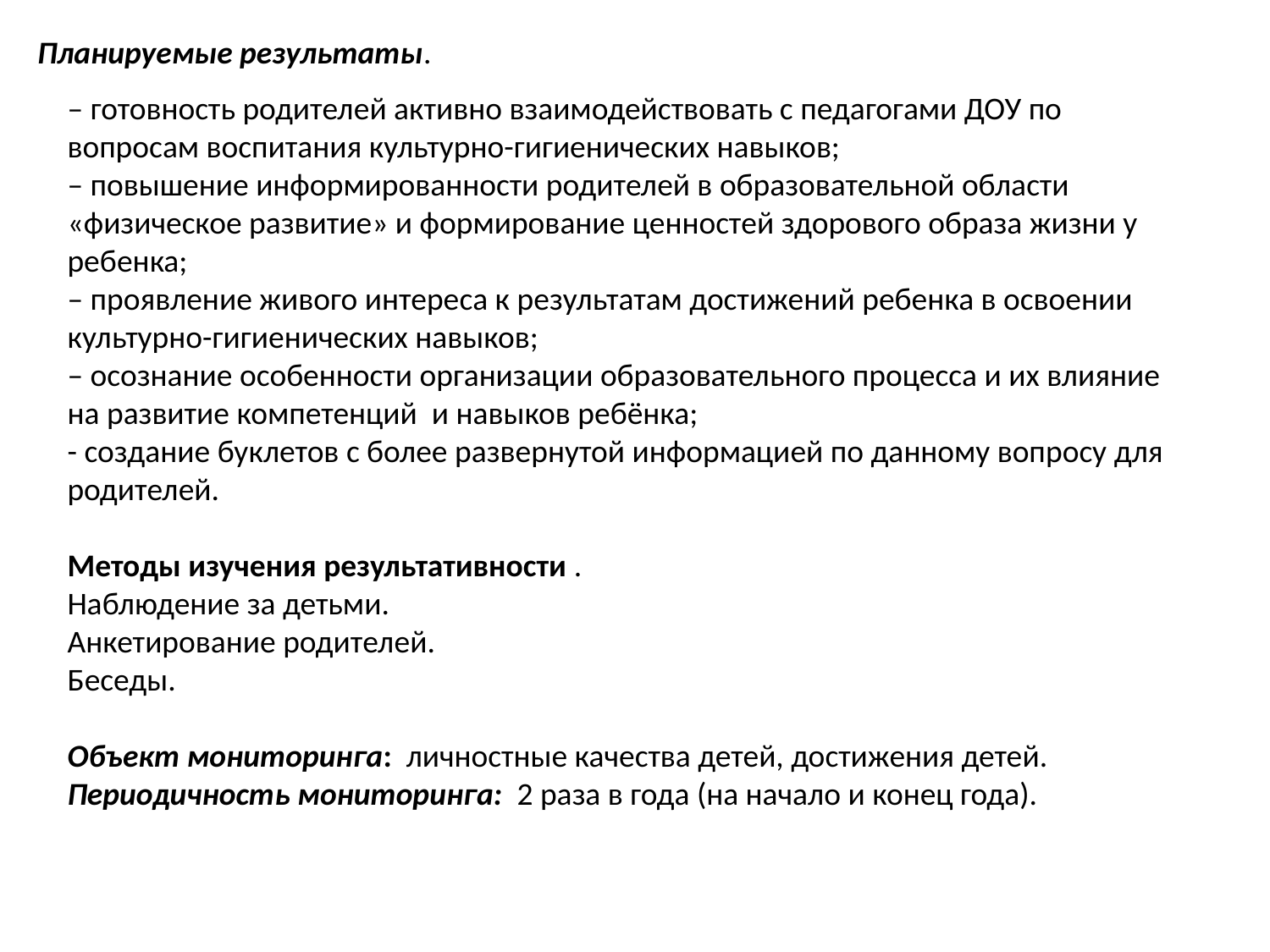

Планируемые результаты.
– готовность родителей активно взаимодействовать с педагогами ДОУ по вопросам воспитания культурно-гигиенических навыков;
– повышение информированности родителей в образовательной области «физическое развитие» и формирование ценностей здорового образа жизни у ребенка;
– проявление живого интереса к результатам достижений ребенка в освоении культурно-гигиенических навыков;
– осознание особенности организации образовательного процесса и их влияние на развитие компетенций  и навыков ребёнка;
- создание буклетов с более развернутой информацией по данному вопросу для родителей.

Методы изучения результативности .
Наблюдение за детьми.
Анкетирование родителей.
Беседы.

Объект мониторинга:  личностные качества детей, достижения детей.
Периодичность мониторинга:  2 раза в года (на начало и конец года).